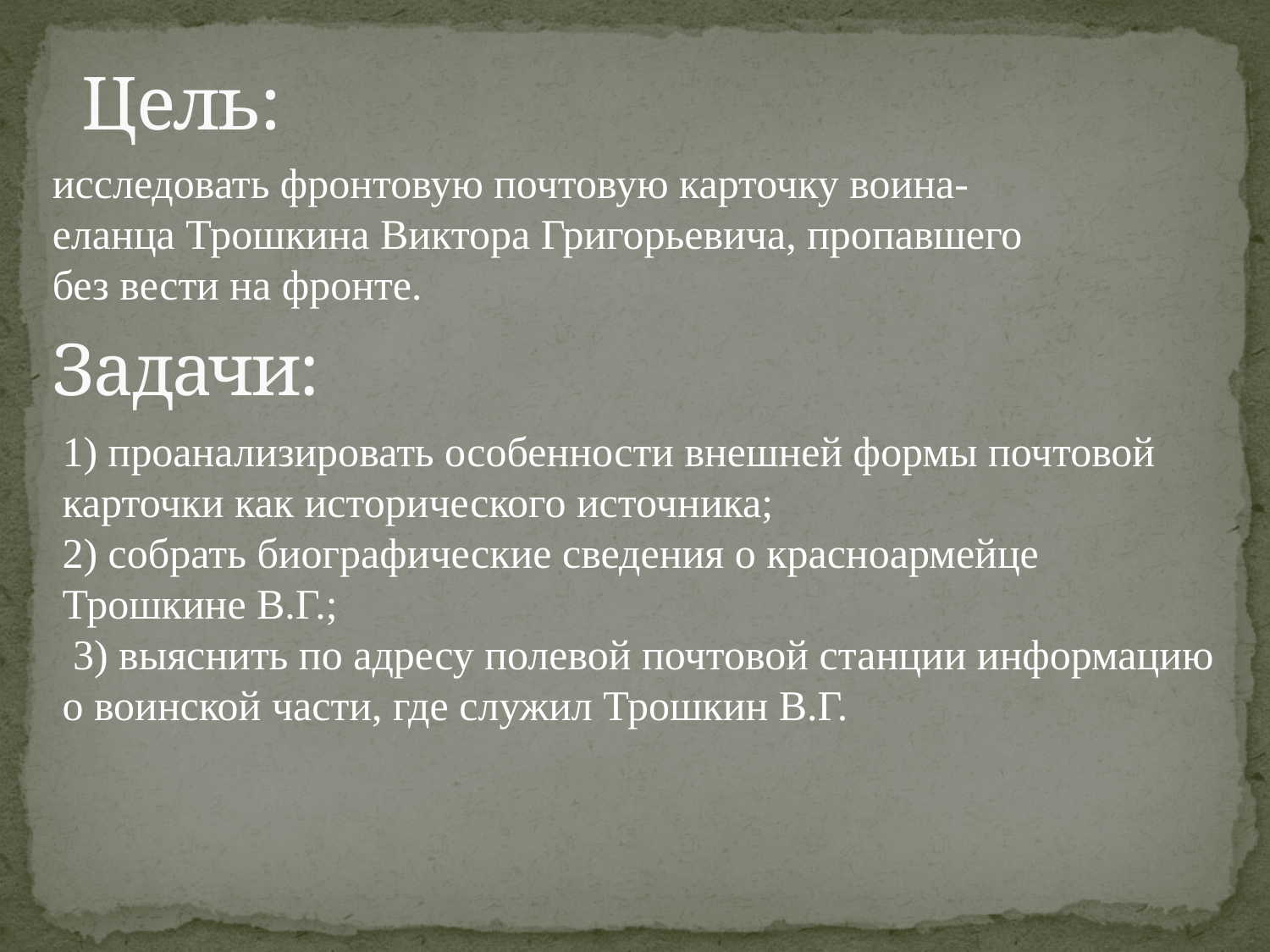

# Цель:
исследовать фронтовую почтовую карточку воина- еланца Трошкина Виктора Григорьевича, пропавшего без вести на фронте.
Задачи:
1) проанализировать особенности внешней формы почтовой карточки как исторического источника;
2) собрать биографические сведения о красноармейце Трошкине В.Г.;
 3) выяснить по адресу полевой почтовой станции информацию о воинской части, где служил Трошкин В.Г.